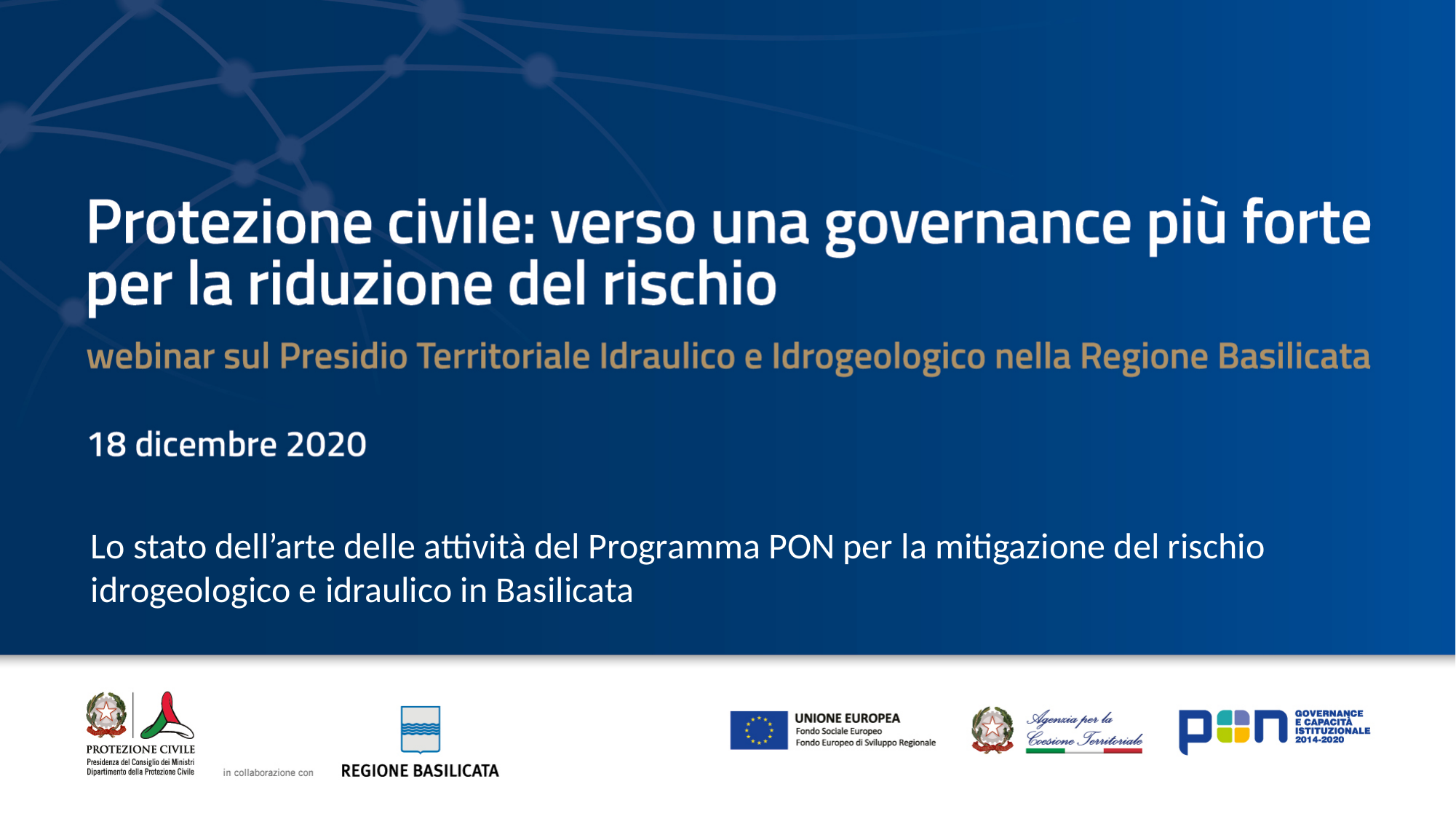

Lo stato dell’arte delle attività del Programma PON per la mitigazione del rischio idrogeologico e idraulico in Basilicata